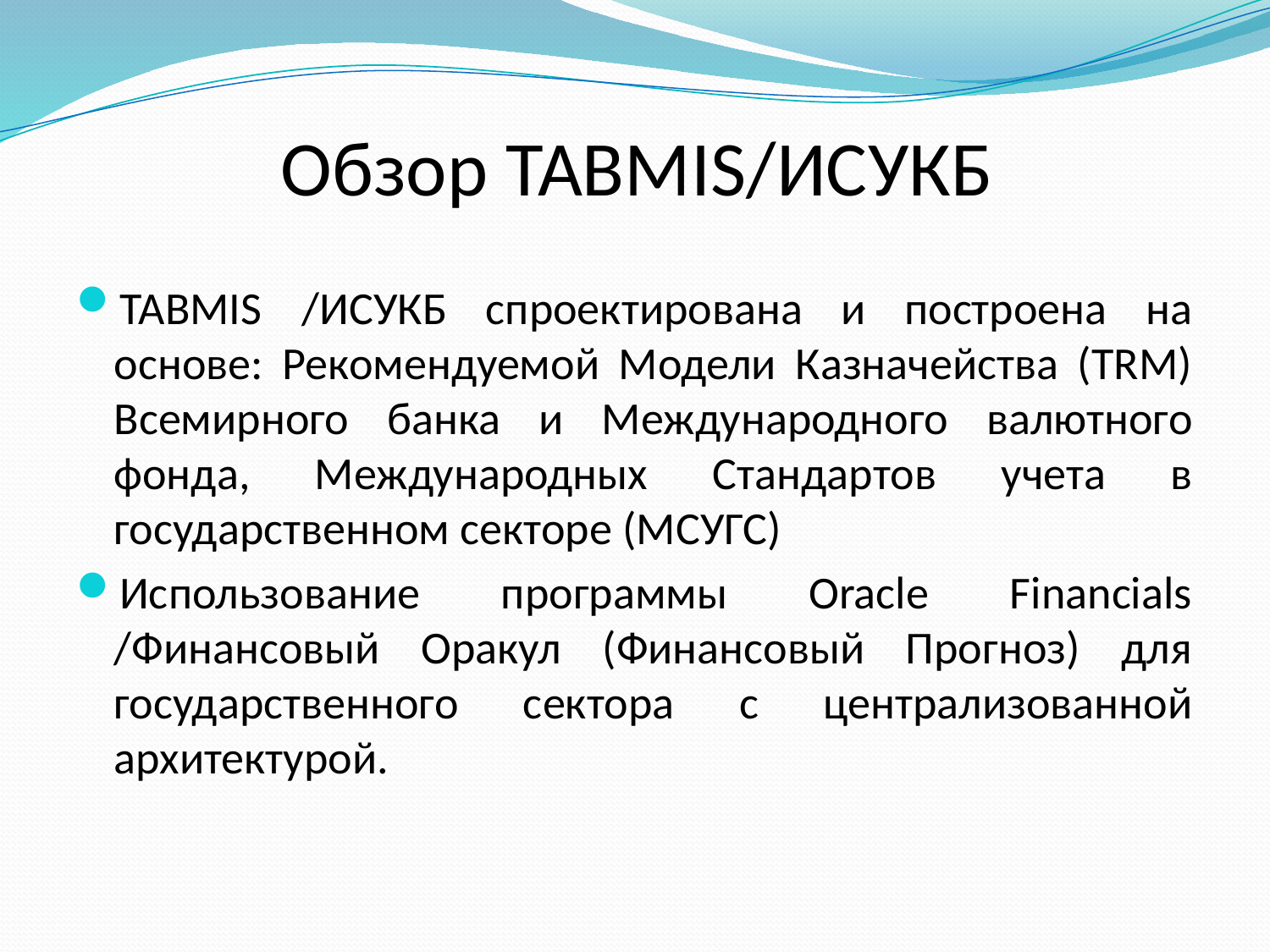

# Обзор TABMIS/ИСУКБ
TABMIS /ИСУКБ спроектирована и построена на основе: Рекомендуемой Модели Казначейства (TRM) Всемирного банка и Международного валютного фонда, Международных Стандартов учета в государственном секторе (МСУГС)
Использование программы Oracle Financials /Финансовый Оракул (Финансовый Прогноз) для государственного сектора с централизованной архитектурой.